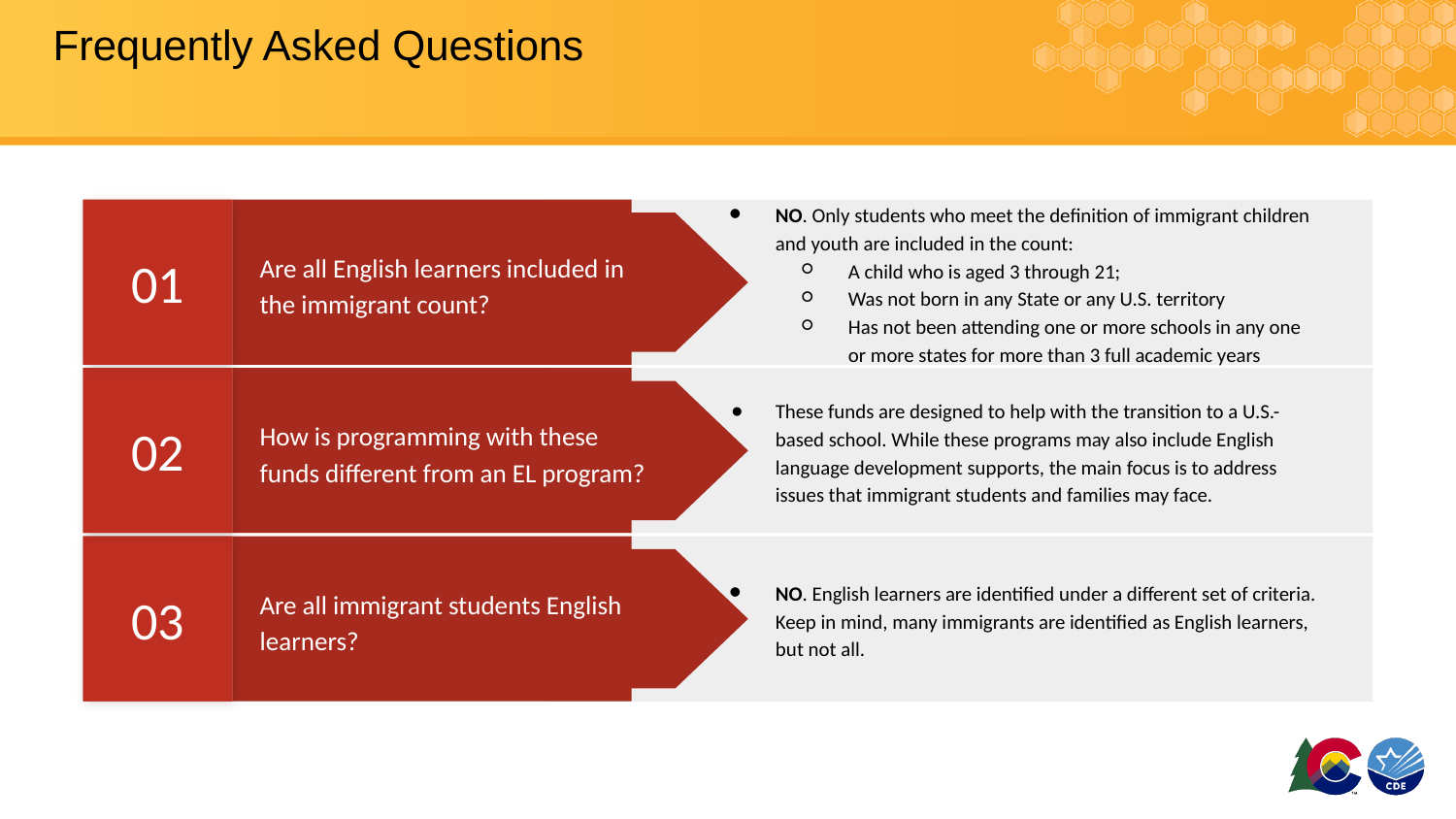

# Frequently Asked Questions

01

NO. Only students who meet the definition of immigrant children and youth are included in the count:
A child who is aged 3 through 21;
Was not born in any State or any U.S. territory
Has not been attending one or more schools in any one or more states for more than 3 full academic years
Are all English learners included in the immigrant count?

02

These funds are designed to help with the transition to a U.S.-based school. While these programs may also include English language development supports, the main focus is to address issues that immigrant students and families may face.
How is programming with these funds different from an EL program?

03

NO. English learners are identified under a different set of criteria. Keep in mind, many immigrants are identified as English learners, but not all.
Are all immigrant students English learners?